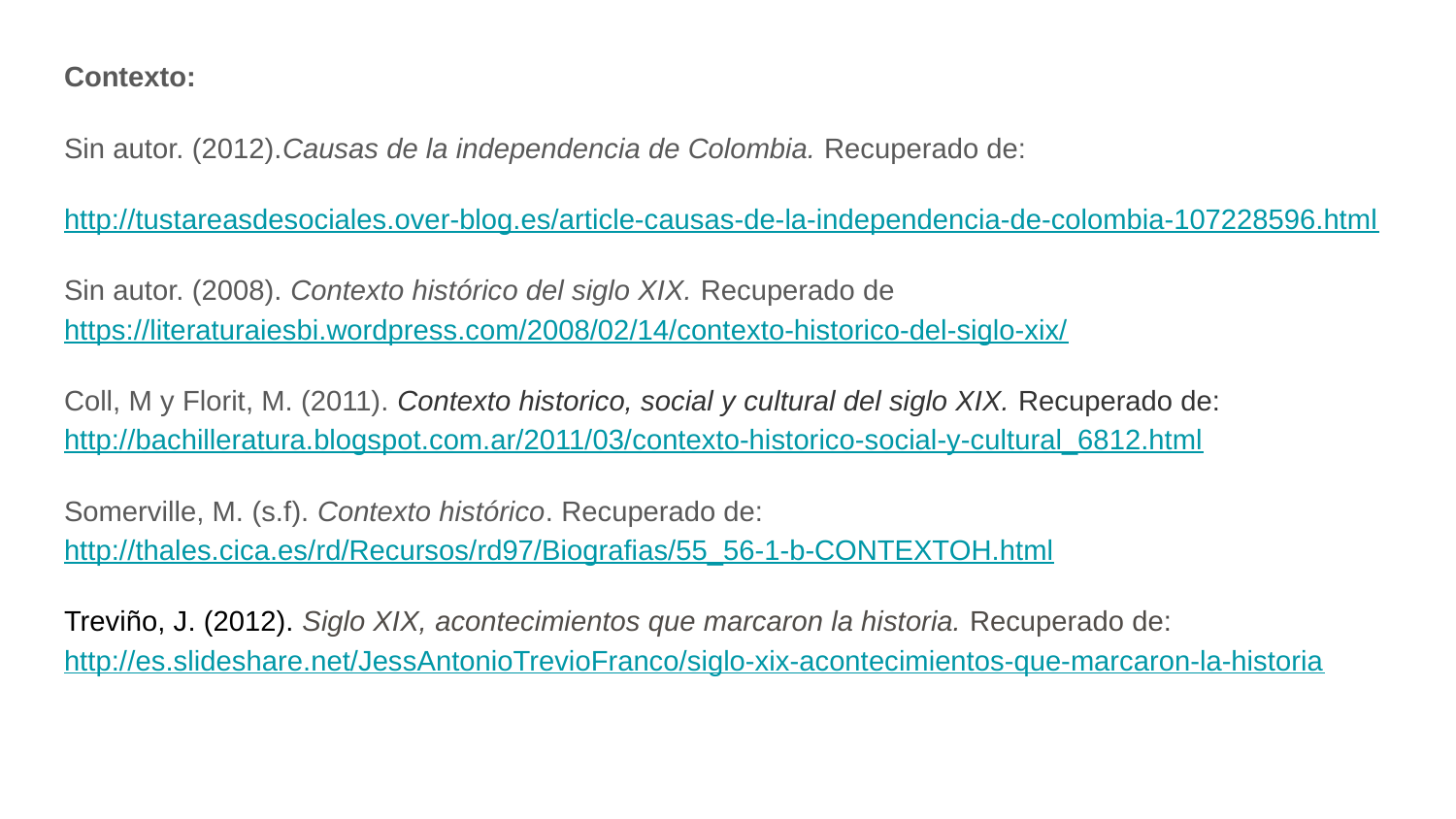

Contexto:
Sin autor. (2012).Causas de la independencia de Colombia. Recuperado de:
http://tustareasdesociales.over-blog.es/article-causas-de-la-independencia-de-colombia-107228596.html
Sin autor. (2008). Contexto histórico del siglo XIX. Recuperado de
https://literaturaiesbi.wordpress.com/2008/02/14/contexto-historico-del-siglo-xix/
Coll, M y Florit, M. (2011). Contexto historico, social y cultural del siglo XIX. Recuperado de: http://bachilleratura.blogspot.com.ar/2011/03/contexto-historico-social-y-cultural_6812.html
Somerville, M. (s.f). Contexto histórico. Recuperado de: http://thales.cica.es/rd/Recursos/rd97/Biografias/55_56-1-b-CONTEXTOH.html
Treviño, J. (2012). Siglo XIX, acontecimientos que marcaron la historia. Recuperado de: http://es.slideshare.net/JessAntonioTrevioFranco/siglo-xix-acontecimientos-que-marcaron-la-historia